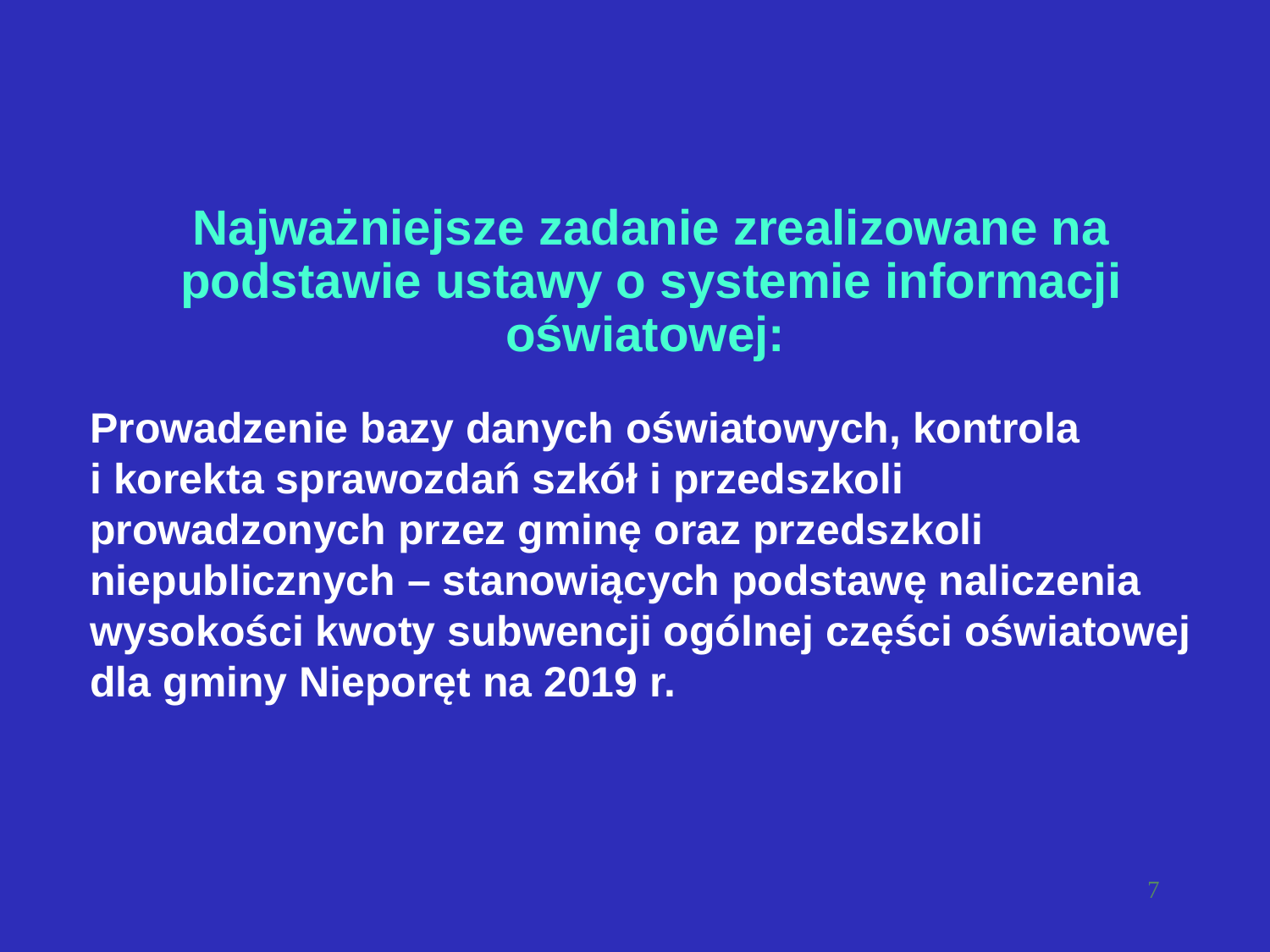

Najważniejsze zadanie zrealizowane na podstawie ustawy o systemie informacji oświatowej:

Prowadzenie bazy danych oświatowych, kontrola
i korekta sprawozdań szkół i przedszkoli
prowadzonych przez gminę oraz przedszkoli
niepublicznych – stanowiących podstawę naliczenia
wysokości kwoty subwencji ogólnej części oświatowej dla gminy Nieporęt na 2019 r.

7